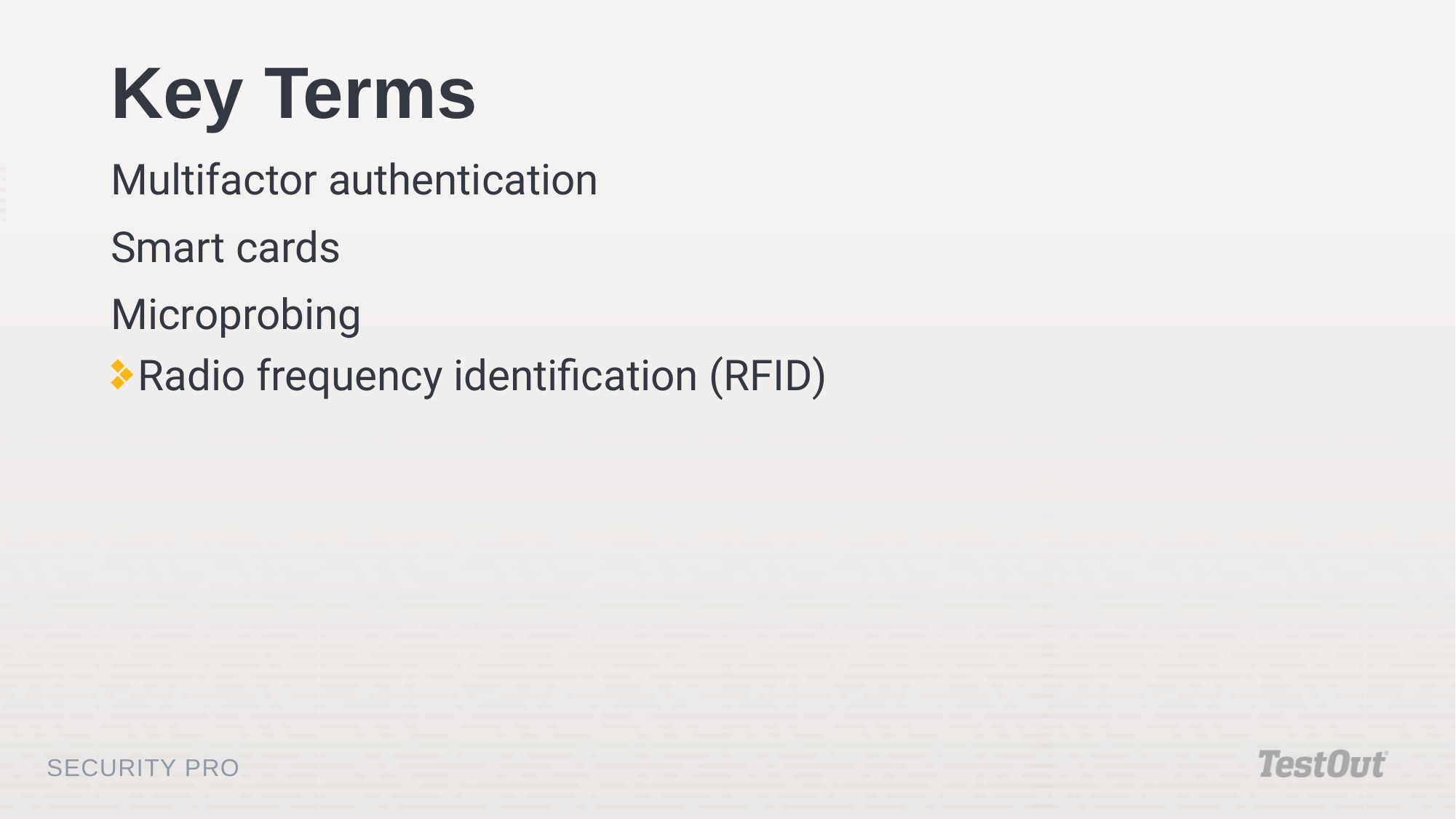

# Key Terms
Multifactor authentication
Smart cards
Microprobing
Radio frequency identification (RFID)
Security Pro